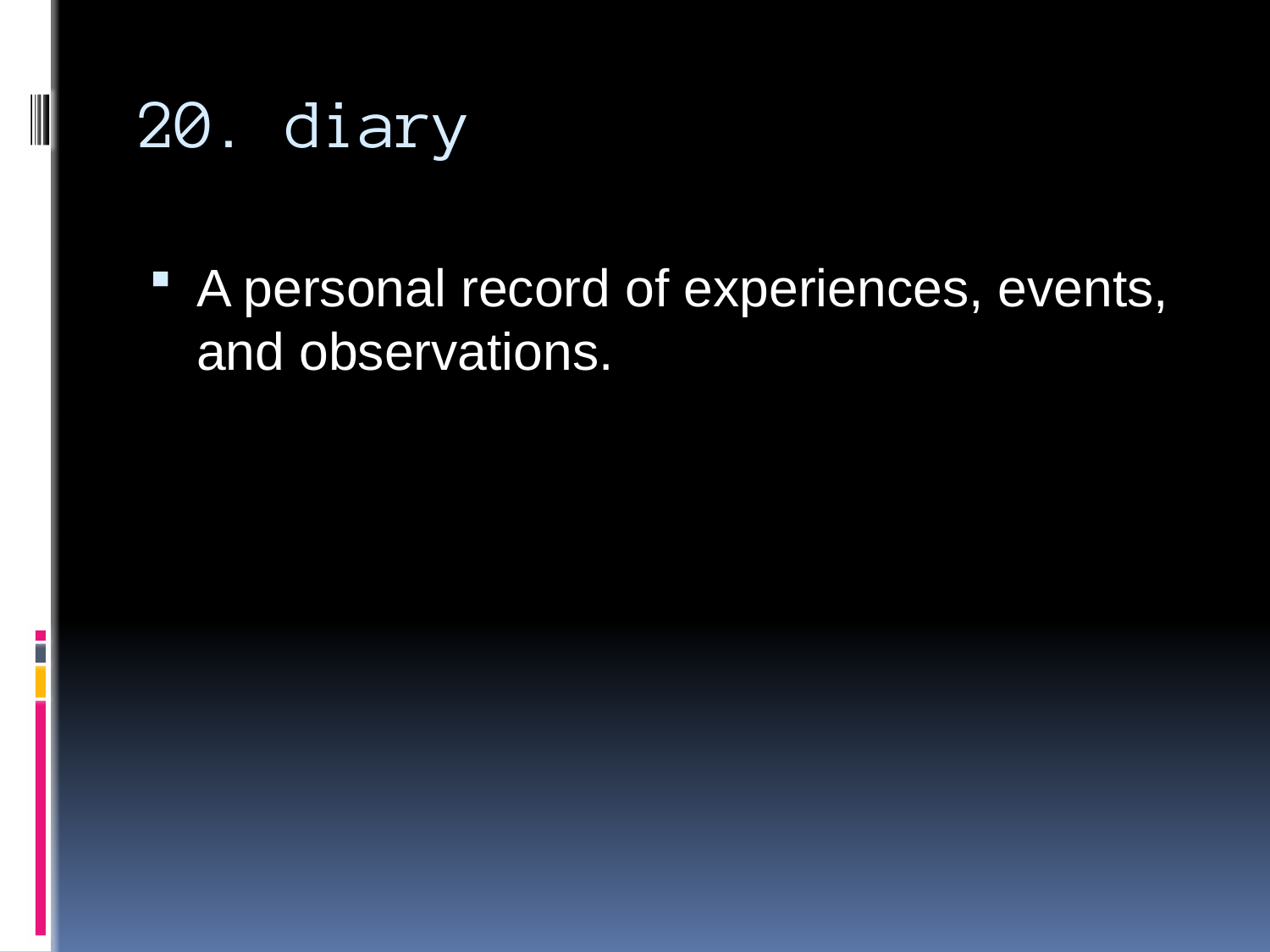

# 20. diary
A personal record of experiences, events, and observations.